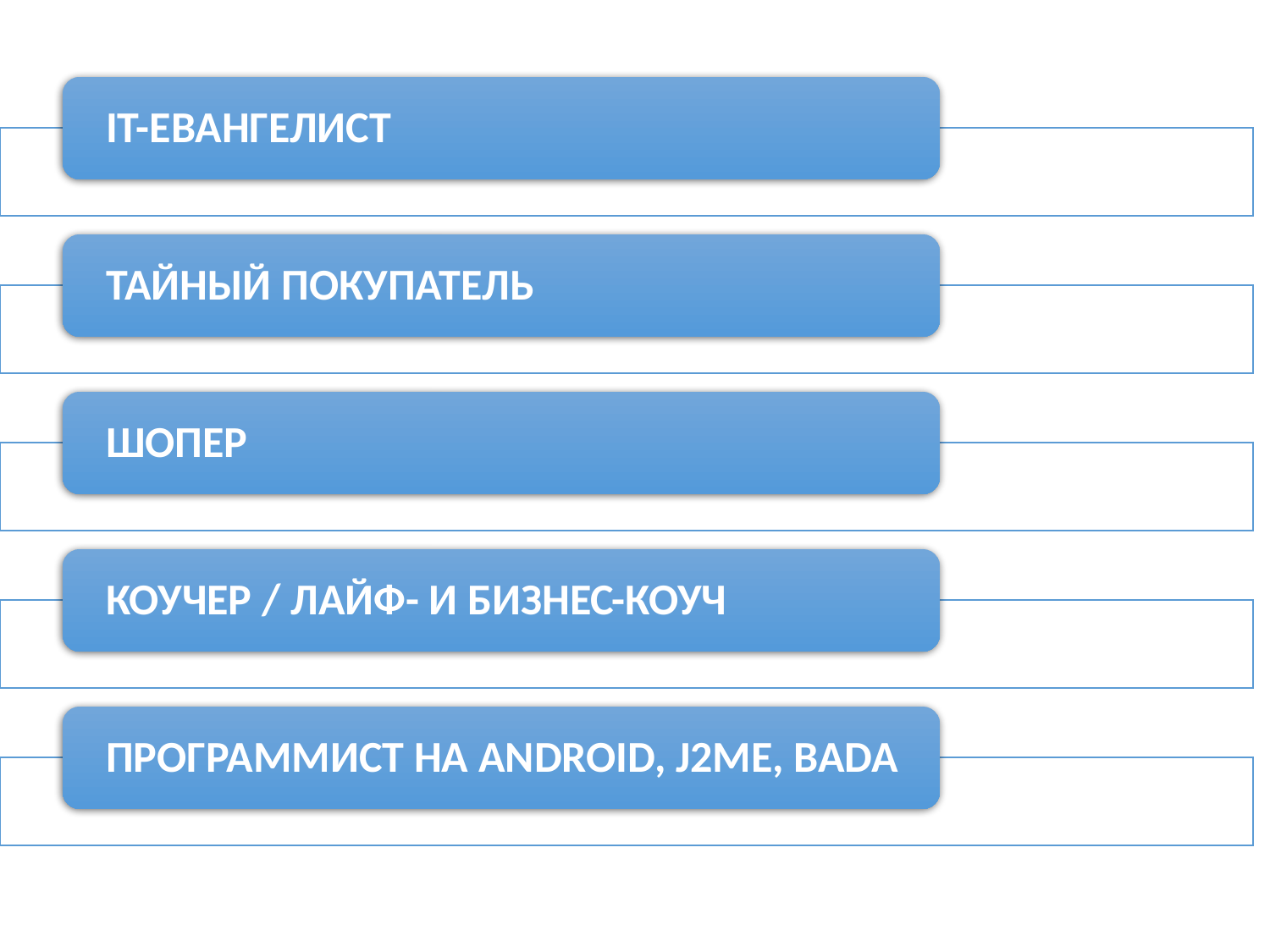

IT-ЕВАНГЕЛИСТ
ТАЙНЫЙ ПОКУПАТЕЛЬ
ШОПЕР
КОУЧЕР / ЛАЙФ- И БИЗНЕС-КОУЧ
ПРОГРАММИСТ НА ANDROID, J2ME, BADA